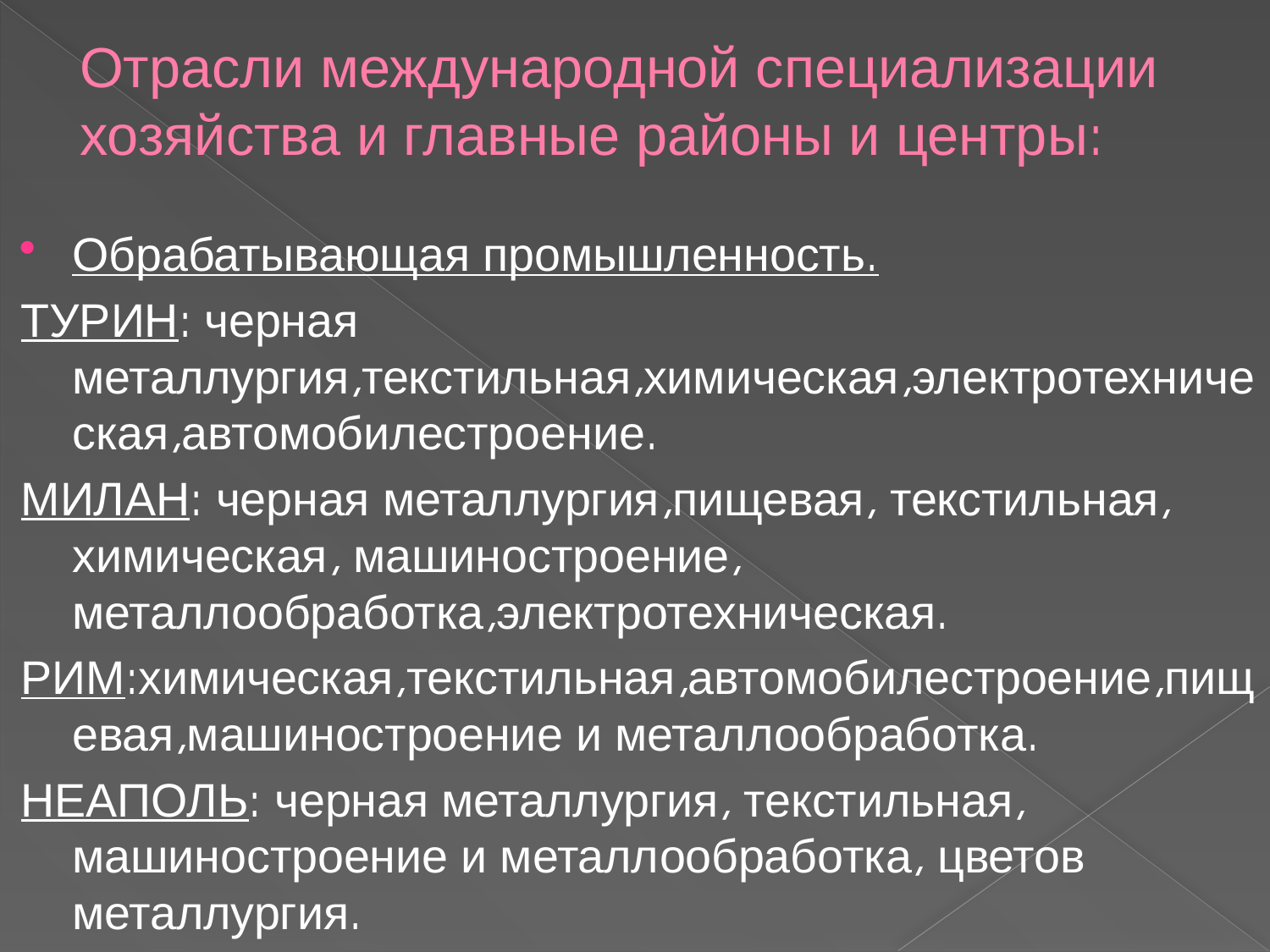

# Отрасли международной специализации хозяйства и главные районы и центры:
Обрабатывающая промышленность.
ТУРИН: черная металлургия,текстильная,химическая,электротехническая,автомобилестроение.
МИЛАН: черная металлургия,пищевая, текстильная, химическая, машиностроение, металлообработка,электротехническая.
РИМ:химическая,текстильная,автомобилестроение,пищевая,машиностроение и металлообработка.
НЕАПОЛЬ: черная металлургия, текстильная,   машиностроение и металлообработка, цветов металлургия.